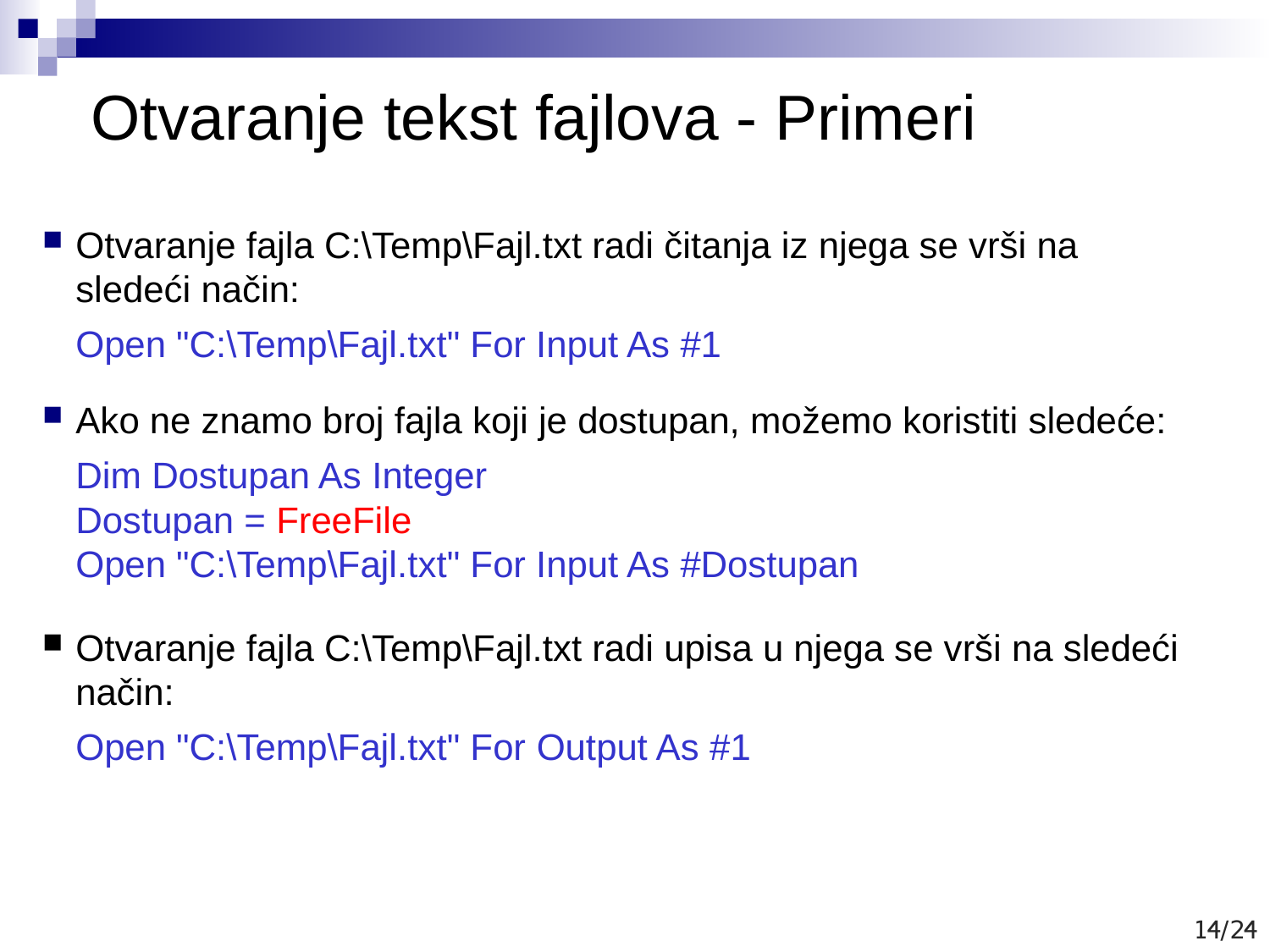

# Otvaranje tekst fajlova - Primeri
Otvaranje fajla C:\Temp\Fajl.txt radi čitanja iz njega se vrši na sledeći način:
	Open "C:\Temp\Fajl.txt" For Input As #1
Ako ne znamo broj fajla koji je dostupan, možemo koristiti sledeće:
	Dim Dostupan As Integer
	Dostupan = FreeFile
	Open "C:\Temp\Fajl.txt" For Input As #Dostupan
Otvaranje fajla C:\Temp\Fajl.txt radi upisa u njega se vrši na sledeći način:
	Open "C:\Temp\Fajl.txt" For Output As #1
14/24